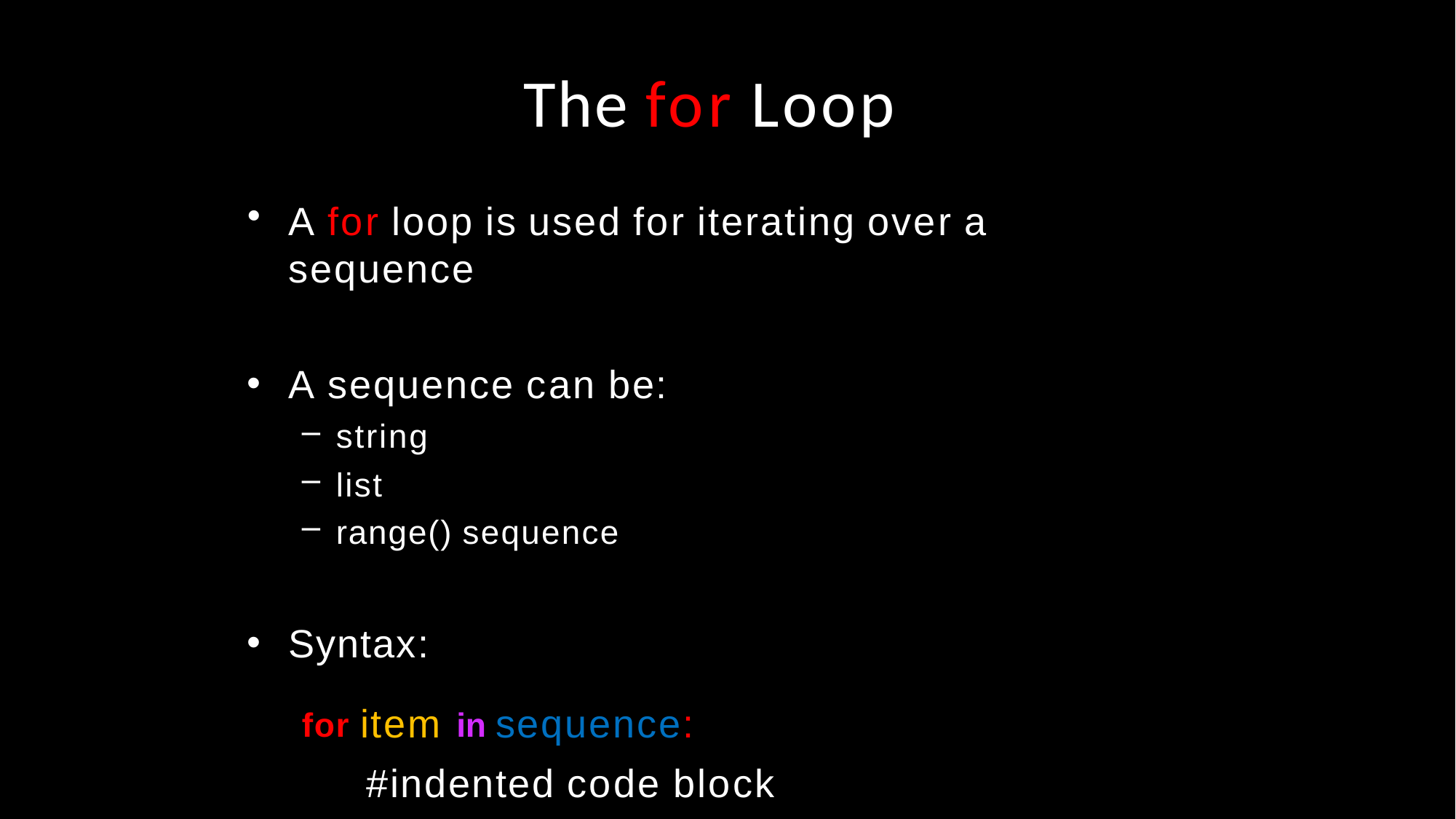

# The for Loop
A for loop is used for iterating over a sequence

A sequence can be:
string
list
range() sequence

Syntax:
for item in sequence:  #indented code block